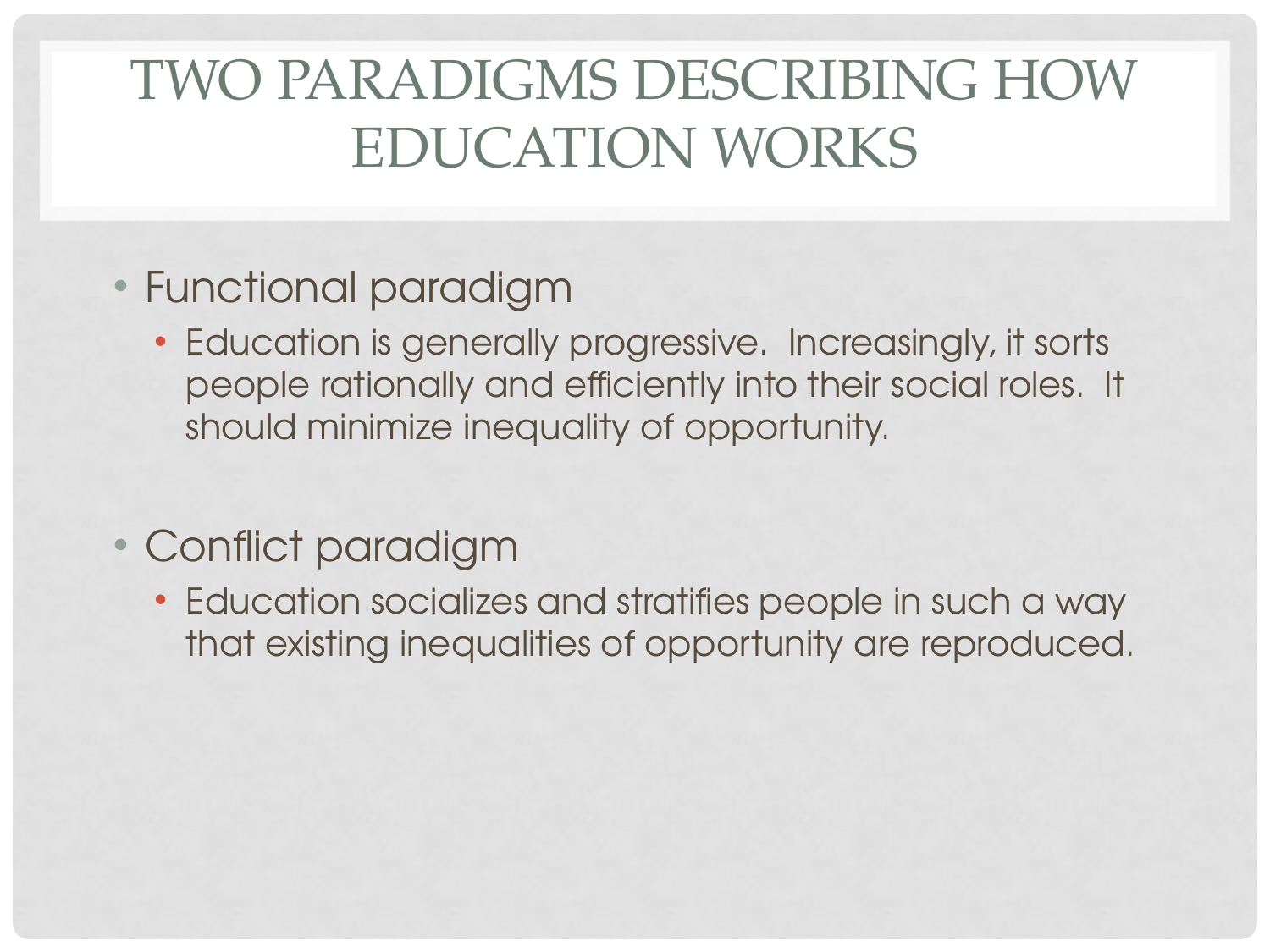

# TWO PARADIGMS DESCRIBING HOW EDUCATION WORKS
Functional paradigm
Education is generally progressive.  Increasingly, it sorts people rationally and efficiently into their social roles.  It should minimize inequality of opportunity.

Conflict paradigm
Education socializes and stratifies people in such a way that existing inequalities of opportunity are reproduced.